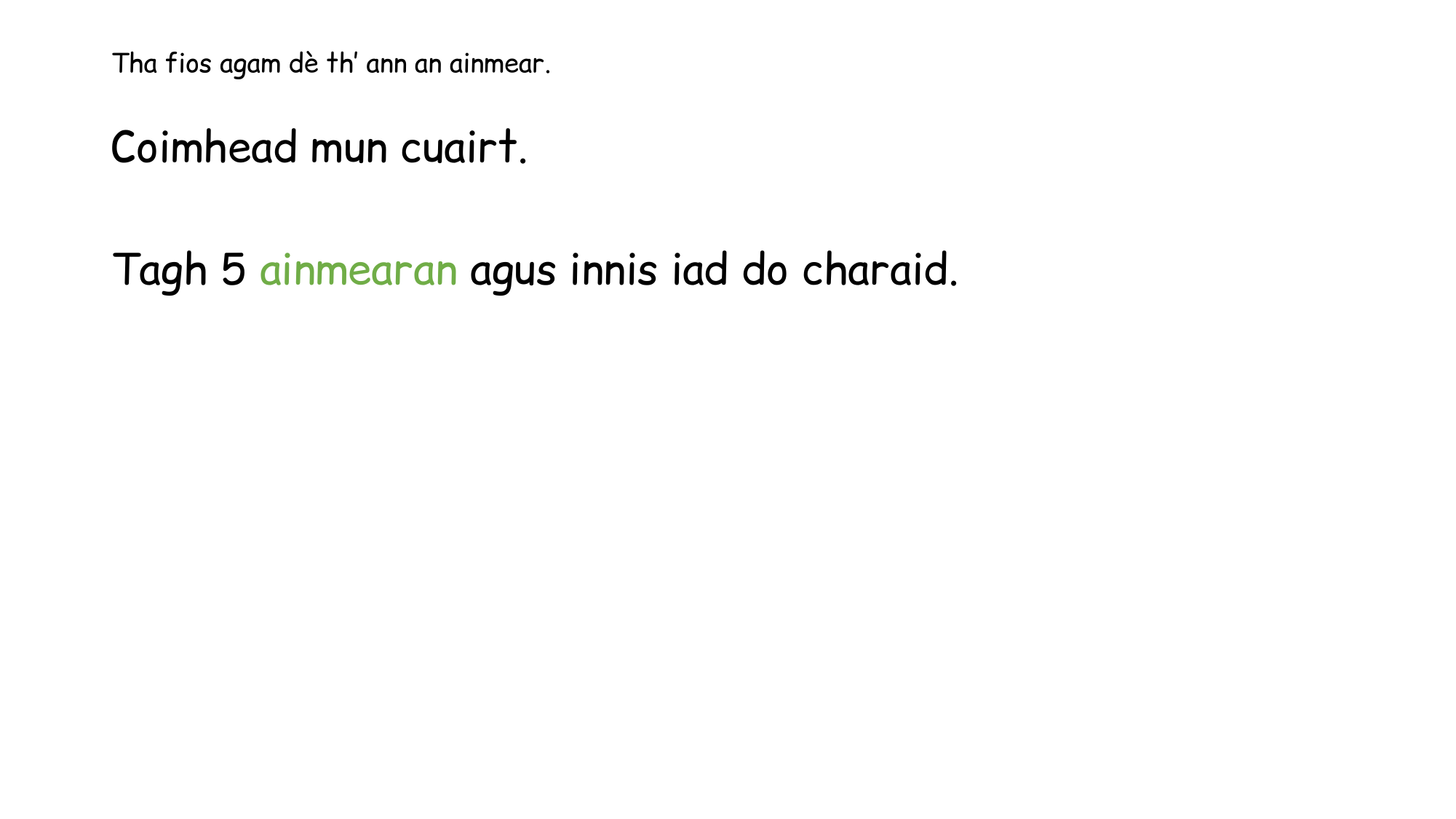

# Tha fios agam dè th’ ann an ainmear.
Coimhead mun cuairt.

Tagh 5 ainmearan agus innis iad do charaid.